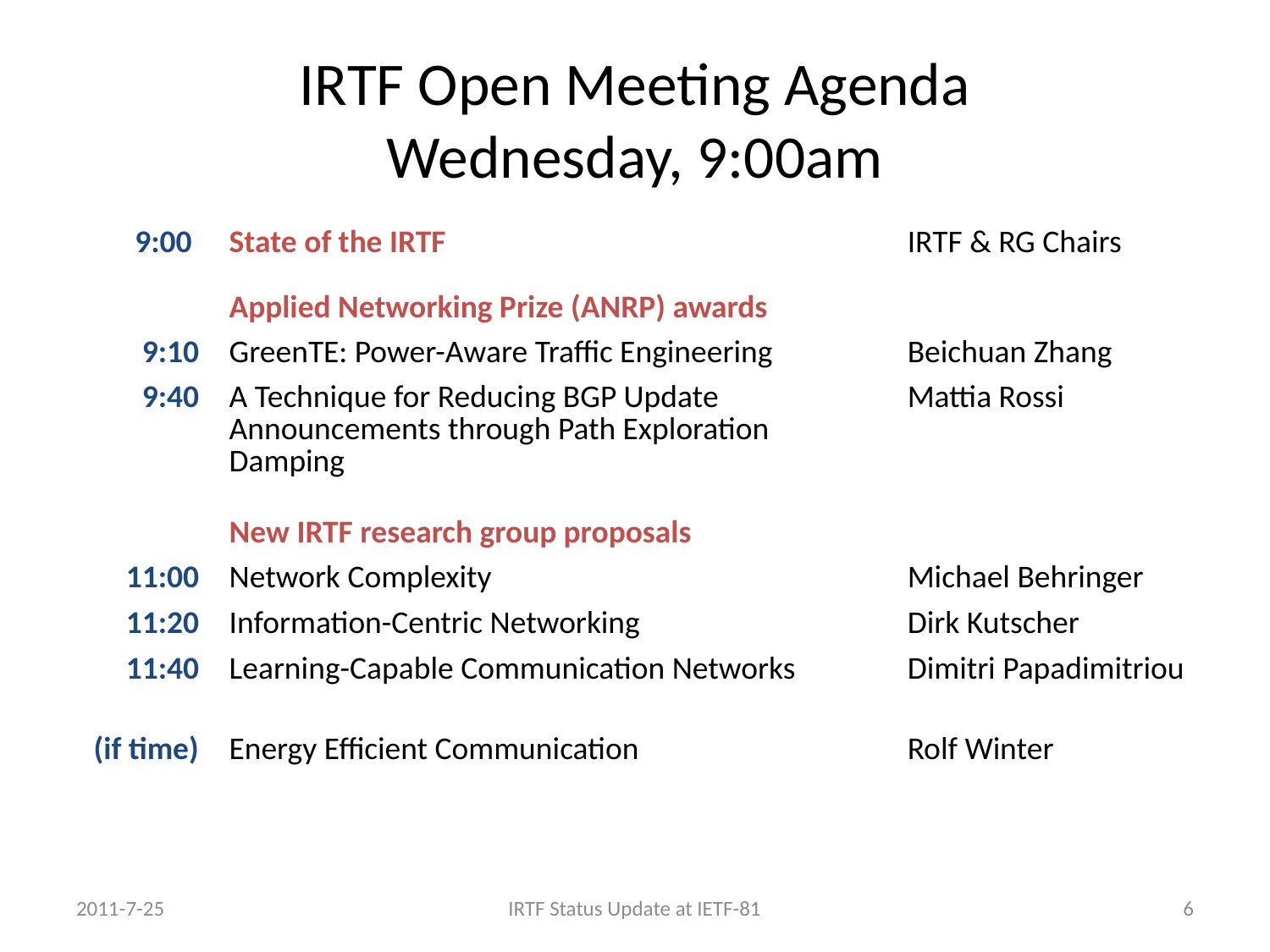

# IRTF Open Meeting Agenda Wednesday, 9:00am
| 9:00 | State of the IRTF | IRTF & RG Chairs |
| --- | --- | --- |
|  | Applied Networking Prize (ANRP) awards |  |
| 9:10 | GreenTE: Power-Aware Traffic Engineering | Beichuan Zhang |
| 9:40 | A Technique for Reducing BGP Update Announcements through Path Exploration Damping | Mattia Rossi |
|  | New IRTF research group proposals |  |
| 11:00 | Network Complexity | Michael Behringer |
| 11:20 | Information-Centric Networking | Dirk Kutscher |
| 11:40 | Learning-Capable Communication Networks | Dimitri Papadimitriou |
| (if time) | Energy Efficient Communication | Rolf Winter |
2011-7-25
IRTF Status Update at IETF-81
6